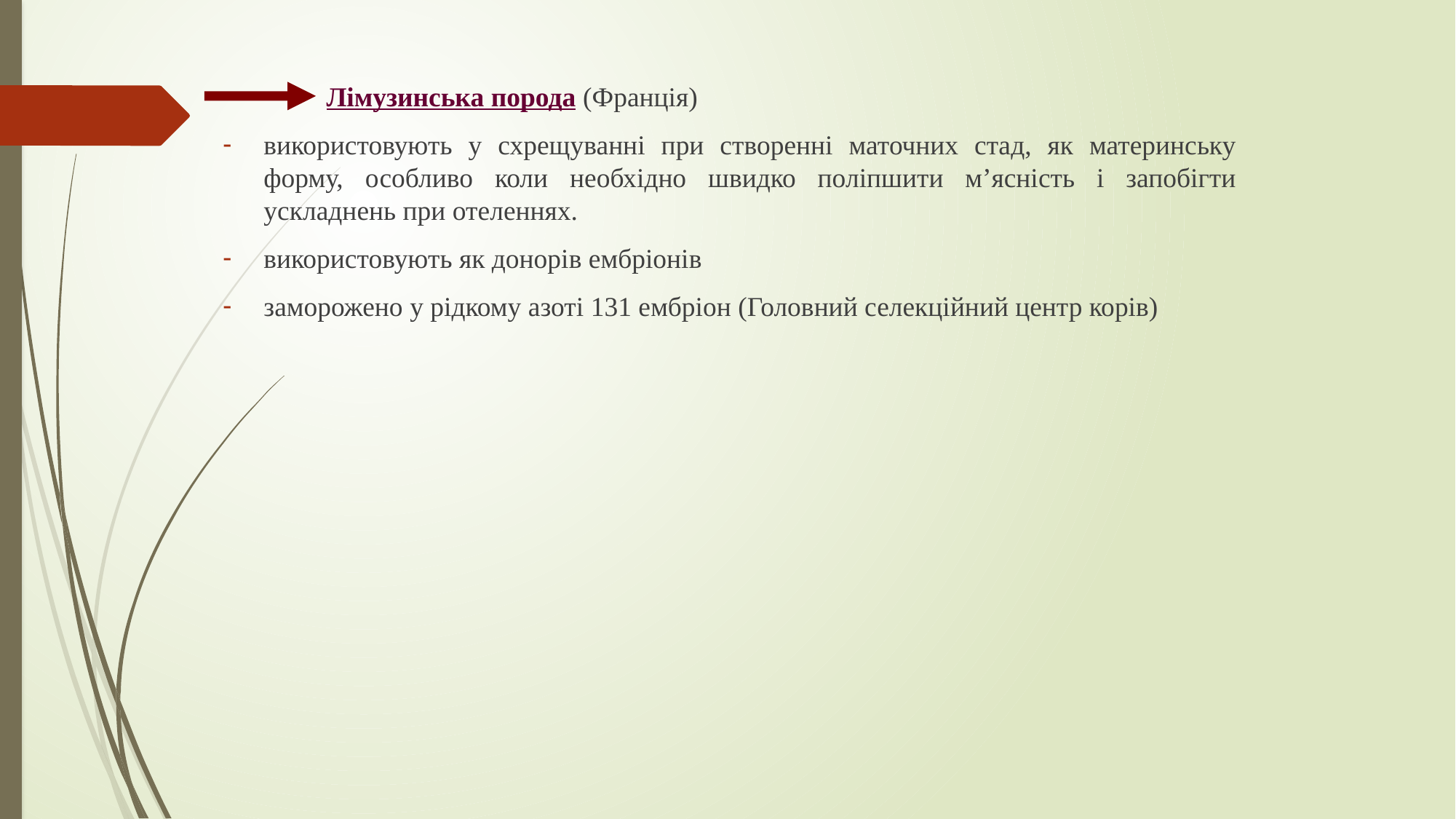

Лімузинська порода (Франція)
використовують у схрещуванні при створенні маточних стад, як материнську форму, особливо коли необхідно швидко поліпшити м’ясність і запобігти ускладнень при отеленнях.
використовують як донорів ембріонів
заморожено у рідкому азоті 131 ембріон (Головний селекційний центр корів)